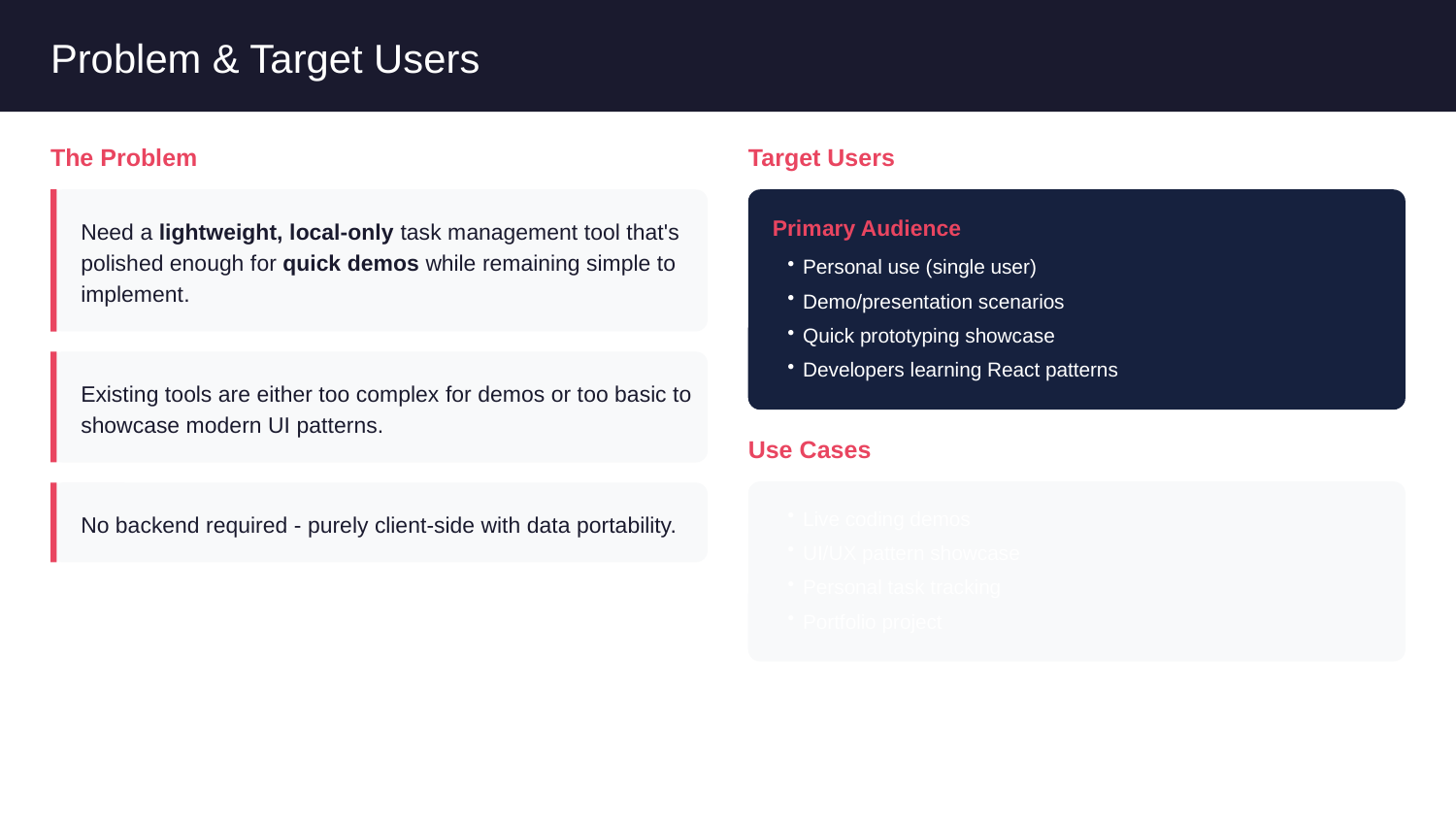

Problem & Target Users
The Problem
Target Users

Need a lightweight, local-only task management tool that's polished enough for quick demos while remaining simple to implement.
Primary Audience
Personal use (single user)
Demo/presentation scenarios
Quick prototyping showcase
Developers learning React patterns

Existing tools are either too complex for demos or too basic to showcase modern UI patterns.
Use Cases

Live coding demos
UI/UX pattern showcase
Personal task tracking
Portfolio project
No backend required - purely client-side with data portability.